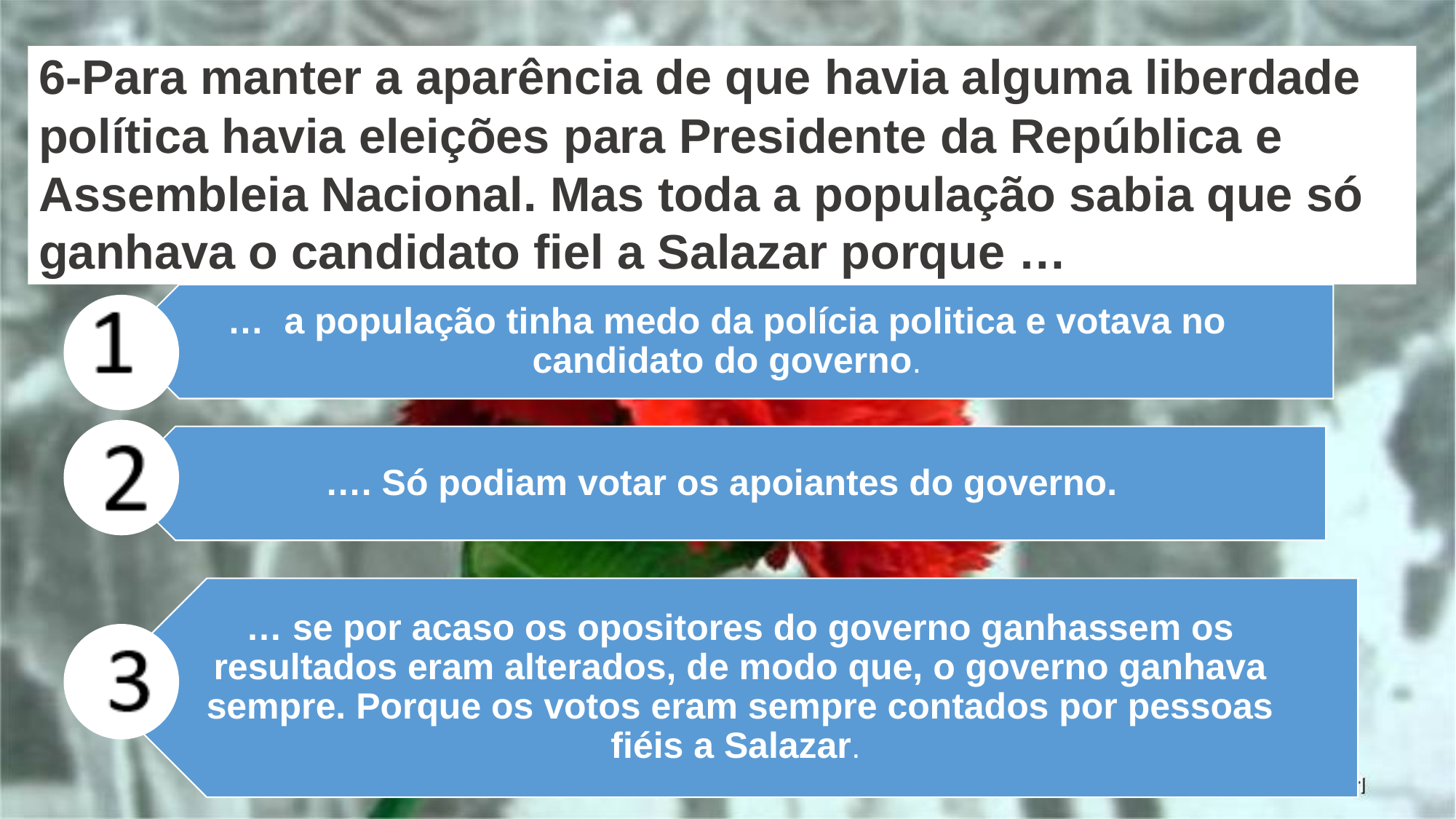

# 6-Para manter a aparência de que havia alguma liberdade política havia eleições para Presidente da República e Assembleia Nacional. Mas toda a população sabia que só ganhava o candidato fiel a Salazar porque …
…  a população tinha medo da polícia politica e votava no candidato do governo.
…. Só podiam votar os apoiantes do governo.
… se por acaso os opositores do governo ganhassem os resultados eram alterados, de modo que, o governo ganhava sempre. Porque os votos eram sempre contados por pessoas fiéis a Salazar.